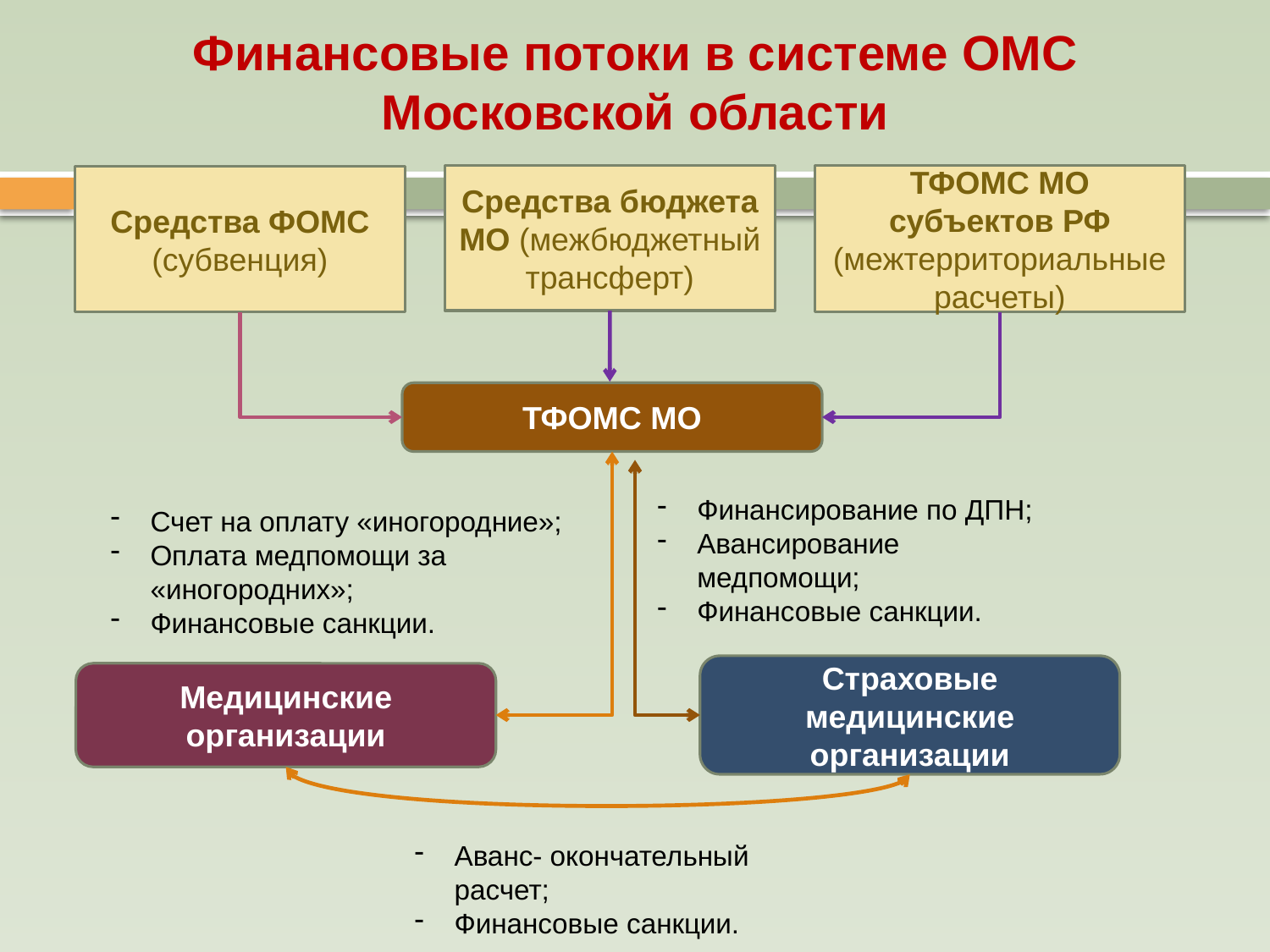

Финансовые потоки в системе ОМС Московской области
Средства бюджета МО (межбюджетный трансферт)
ТФОМС МО субъектов РФ (межтерриториальные расчеты)
Средства ФОМС (субвенция)
ТФОМС МО
Финансирование по ДПН;
Авансирование медпомощи;
Финансовые санкции.

Счет на оплату «иногородние»;
Оплата медпомощи за «иногородних»;
Финансовые санкции.

Страховые медицинские организации
Медицинские организации
Аванс- окончательный расчет;
Финансовые санкции.